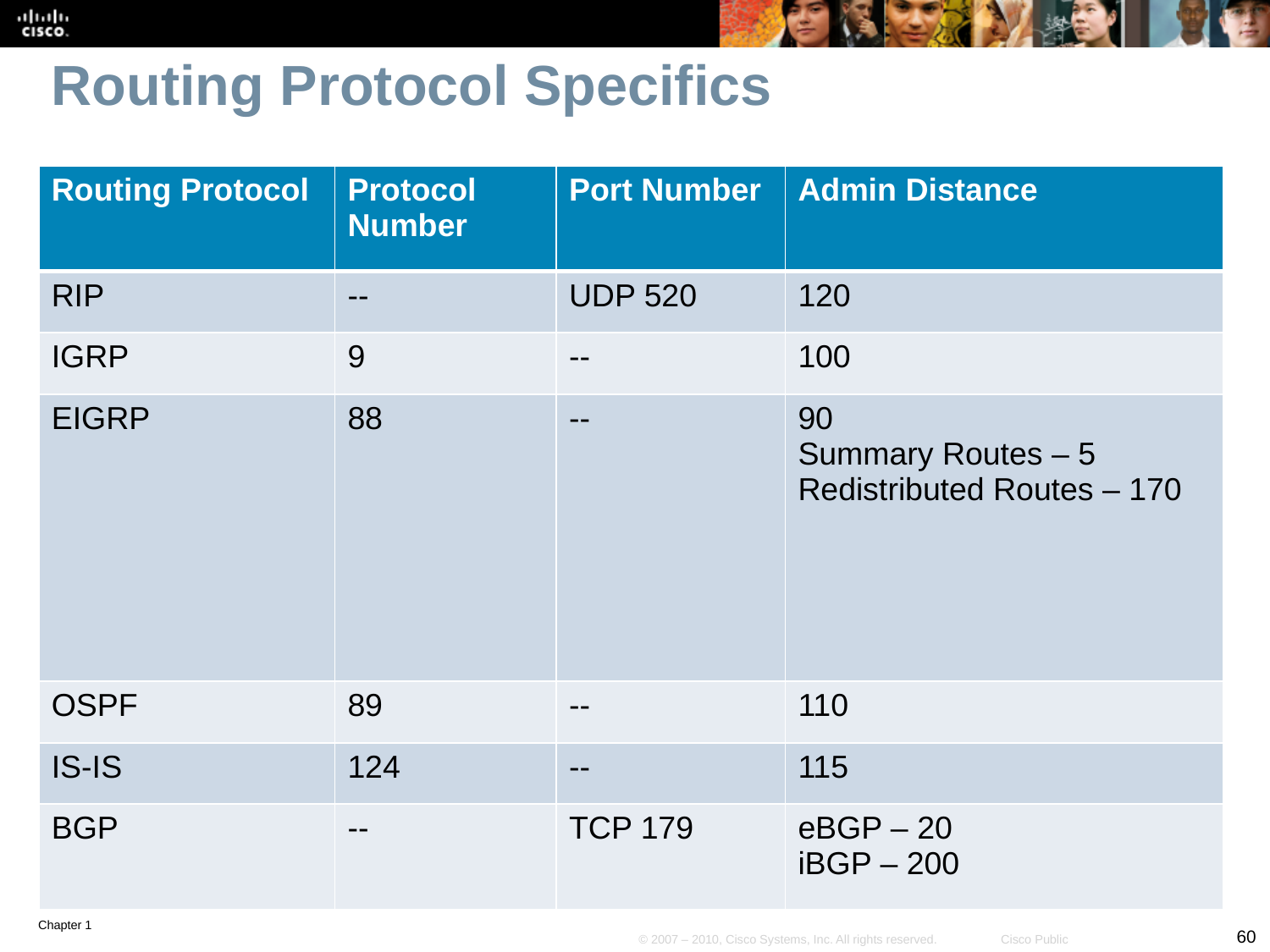

# Routing Protocol Specifics
| Routing Protocol | Protocol Number | Port Number | Admin Distance |
| --- | --- | --- | --- |
| RIP | -- | UDP 520 | 120 |
| IGRP | 9 | -- | 100 |
| EIGRP | 88 | -- | 90 Summary Routes – 5 Redistributed Routes – 170 |
| OSPF | 89 | -- | 110 |
| IS-IS | 124 | -- | 115 |
| BGP | -- | TCP 179 | eBGP – 20 iBGP – 200 |